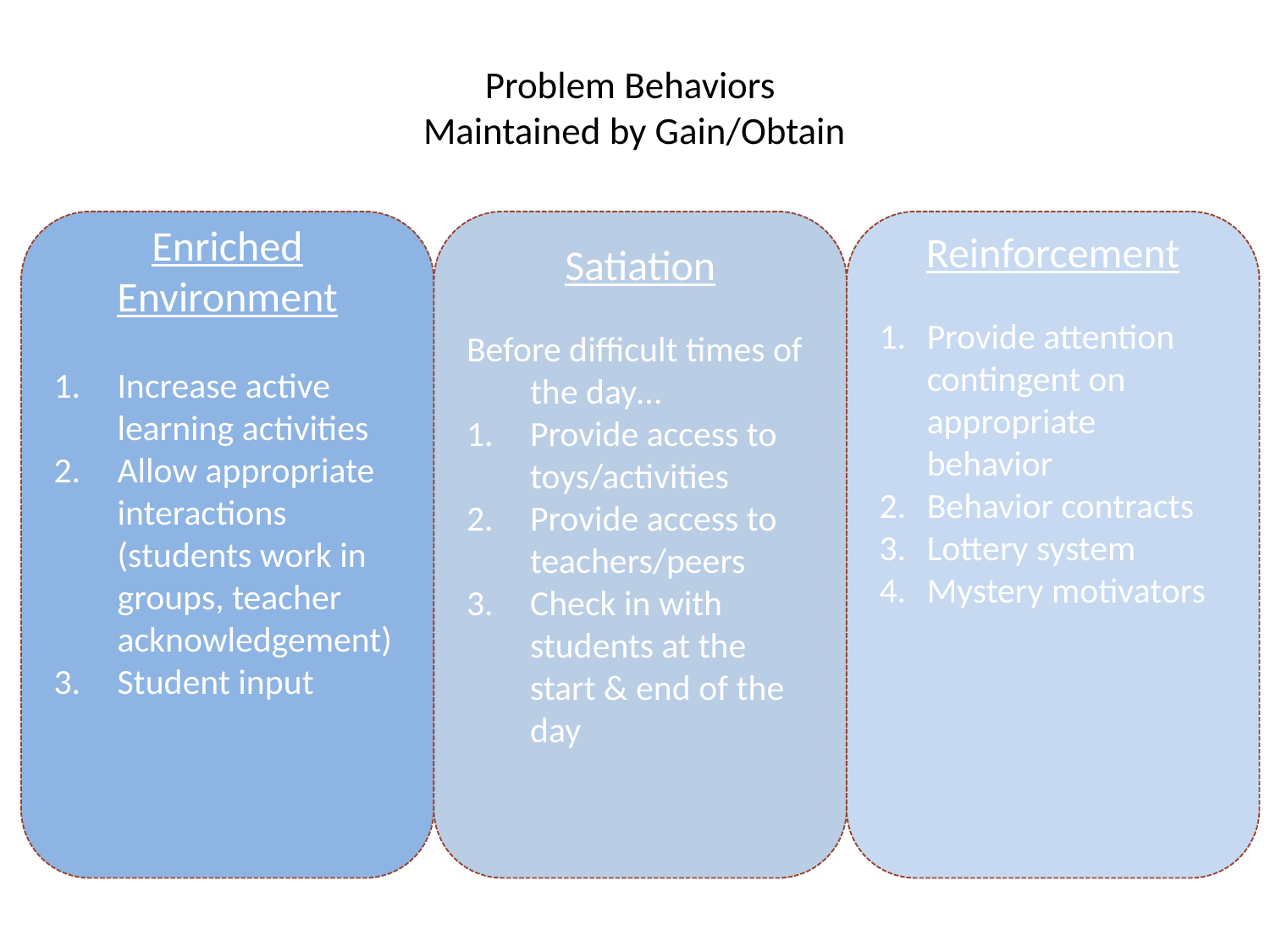

Problem Behaviors
Maintained by Gain/Obtain

Enriched
Environment

Increase active learning activities
Allow appropriate interactions (students work in groups, teacher acknowledgement)
Student input

Satiation

Before difficult times of the day…
Provide access to toys/activities
Provide access to teachers/peers
Check in with students at the start & end of the day

Reinforcement

Provide attention contingent on appropriate behavior
Behavior contracts
Lottery system
Mystery motivators